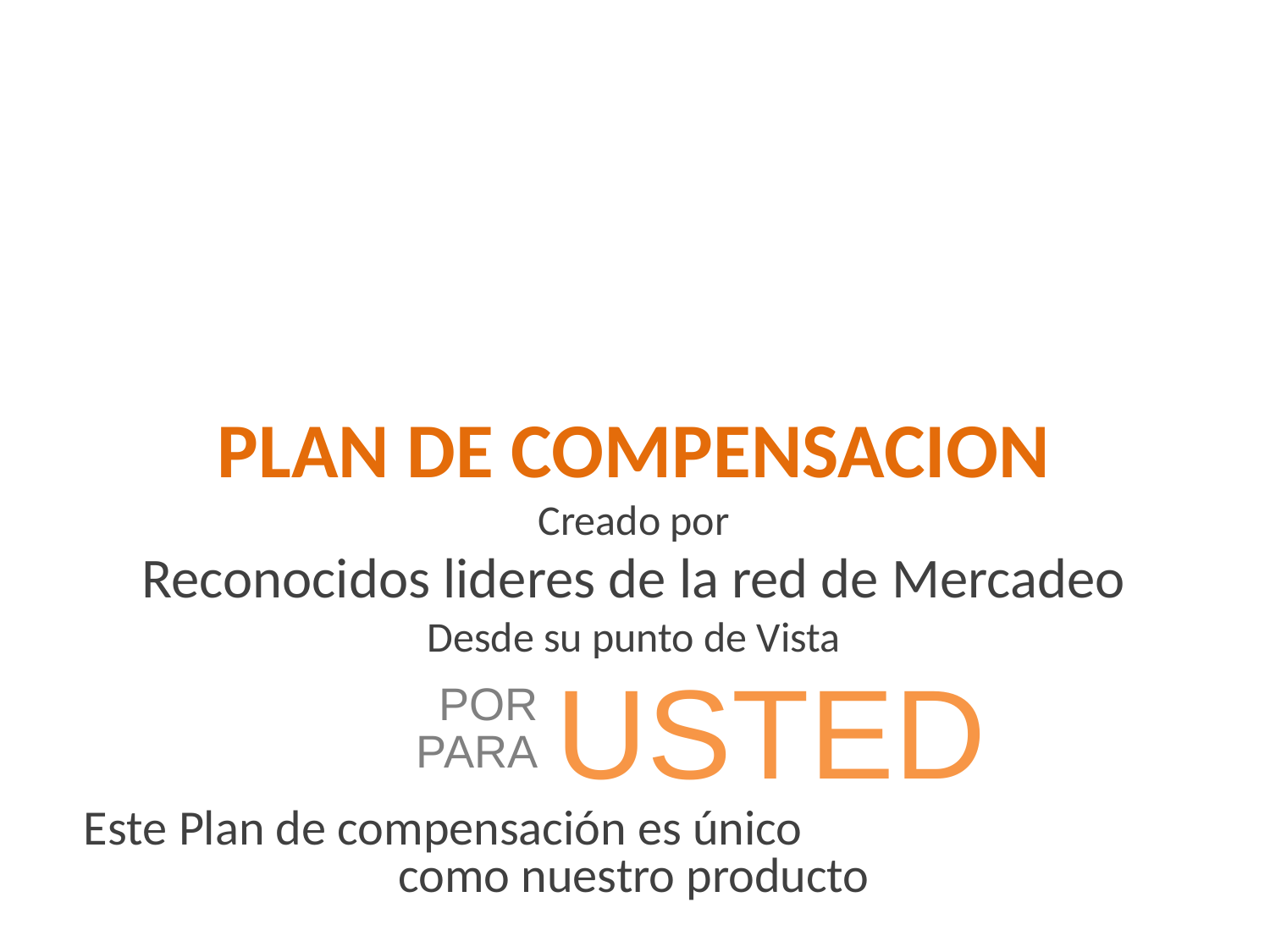

PLAN DE COMPENSACION
Creado por
Reconocidos lideres de la red de Mercadeo
Desde su punto de Vista
USTED
POR
PARA
Este Plan de compensación es único                                   como nuestro producto